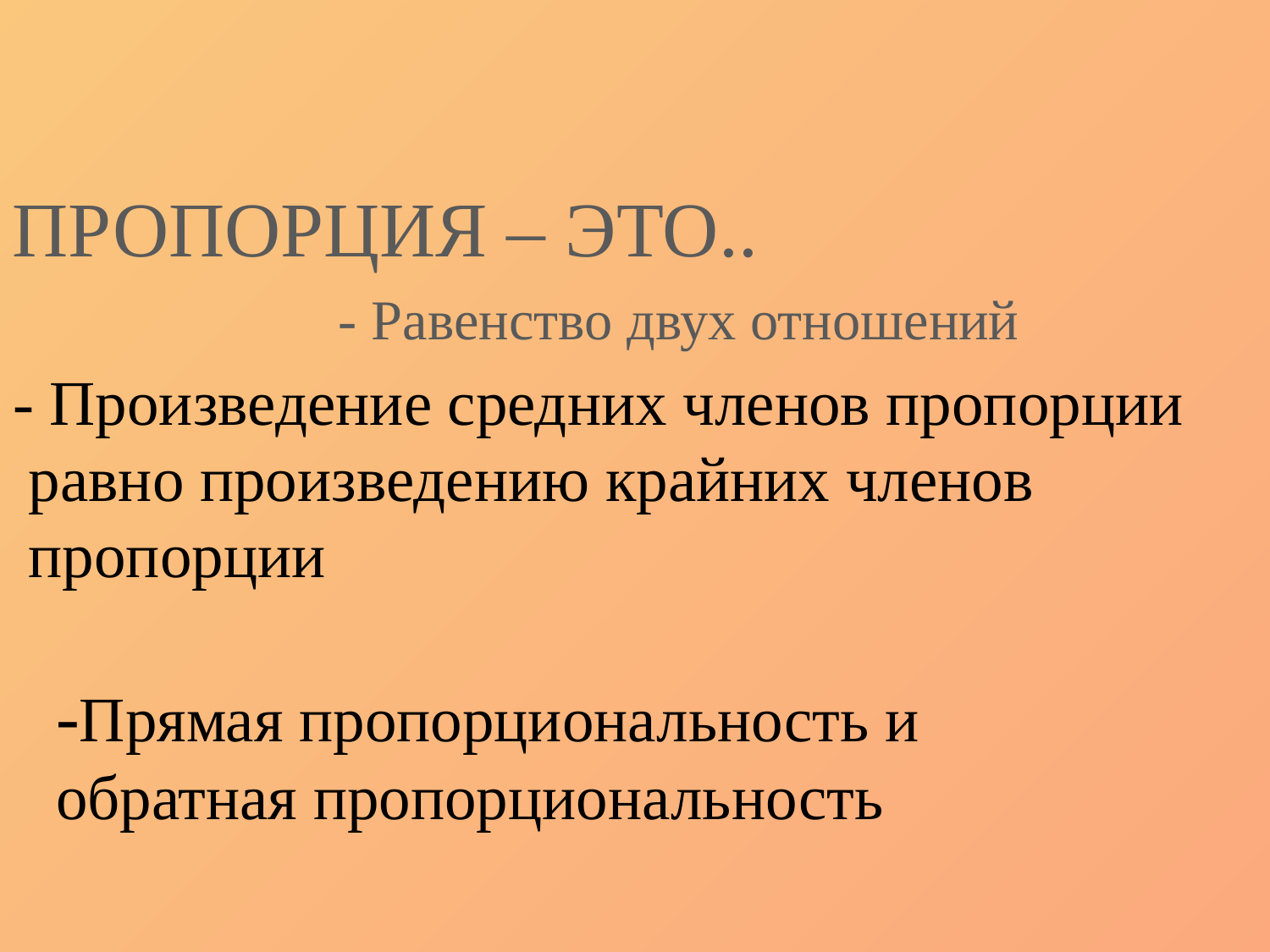

ПРОПОРЦИЯ – ЭТО..
                       - Равенство двух отношений

- Произведение средних членов пропорции
 равно произведению крайних членов
 пропорции

-Прямая пропорциональность и
обратная пропорциональность